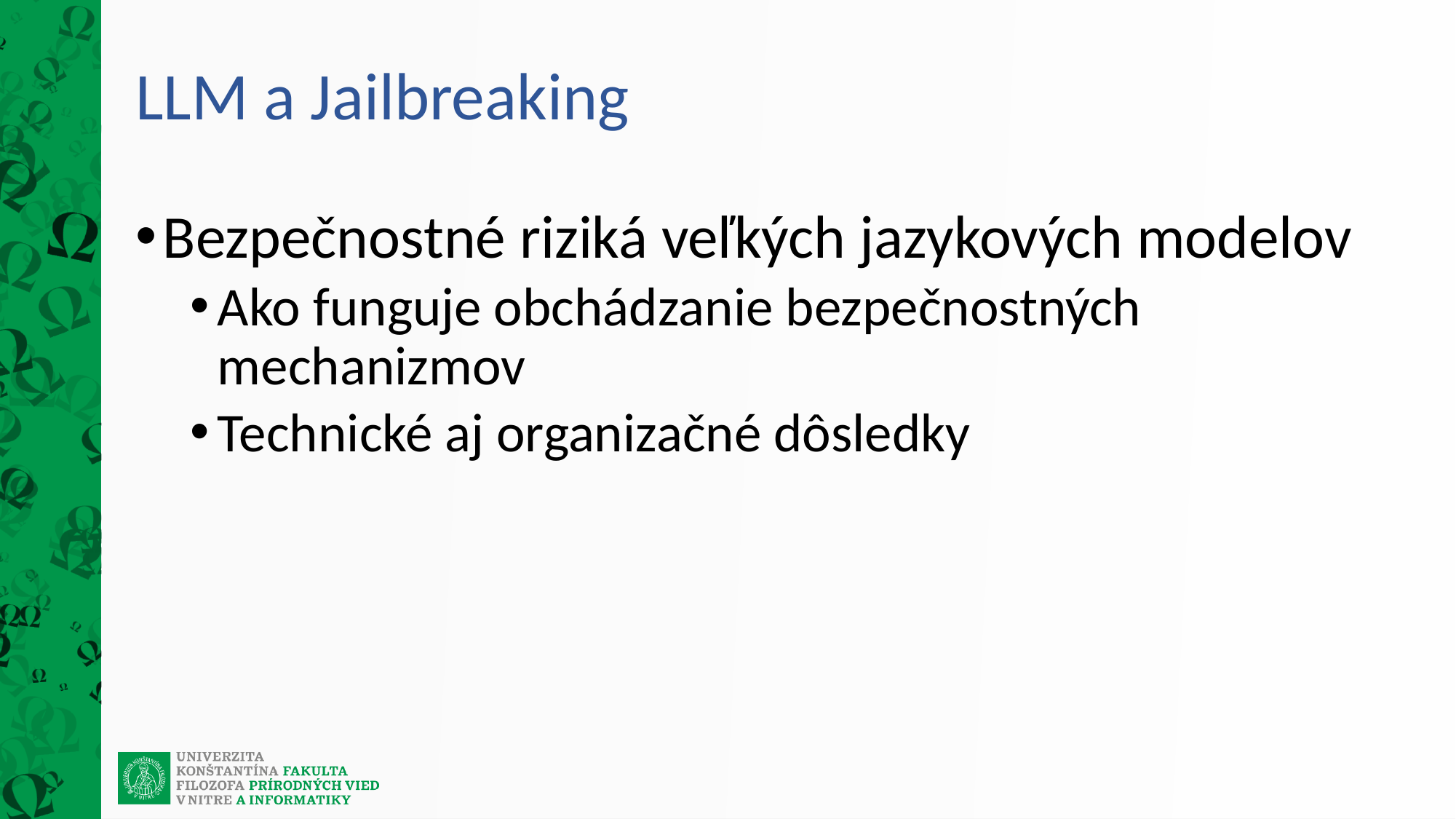

# LLM a Jailbreaking
Bezpečnostné riziká veľkých jazykových modelov
Ako funguje obchádzanie bezpečnostných mechanizmov
Technické aj organizačné dôsledky